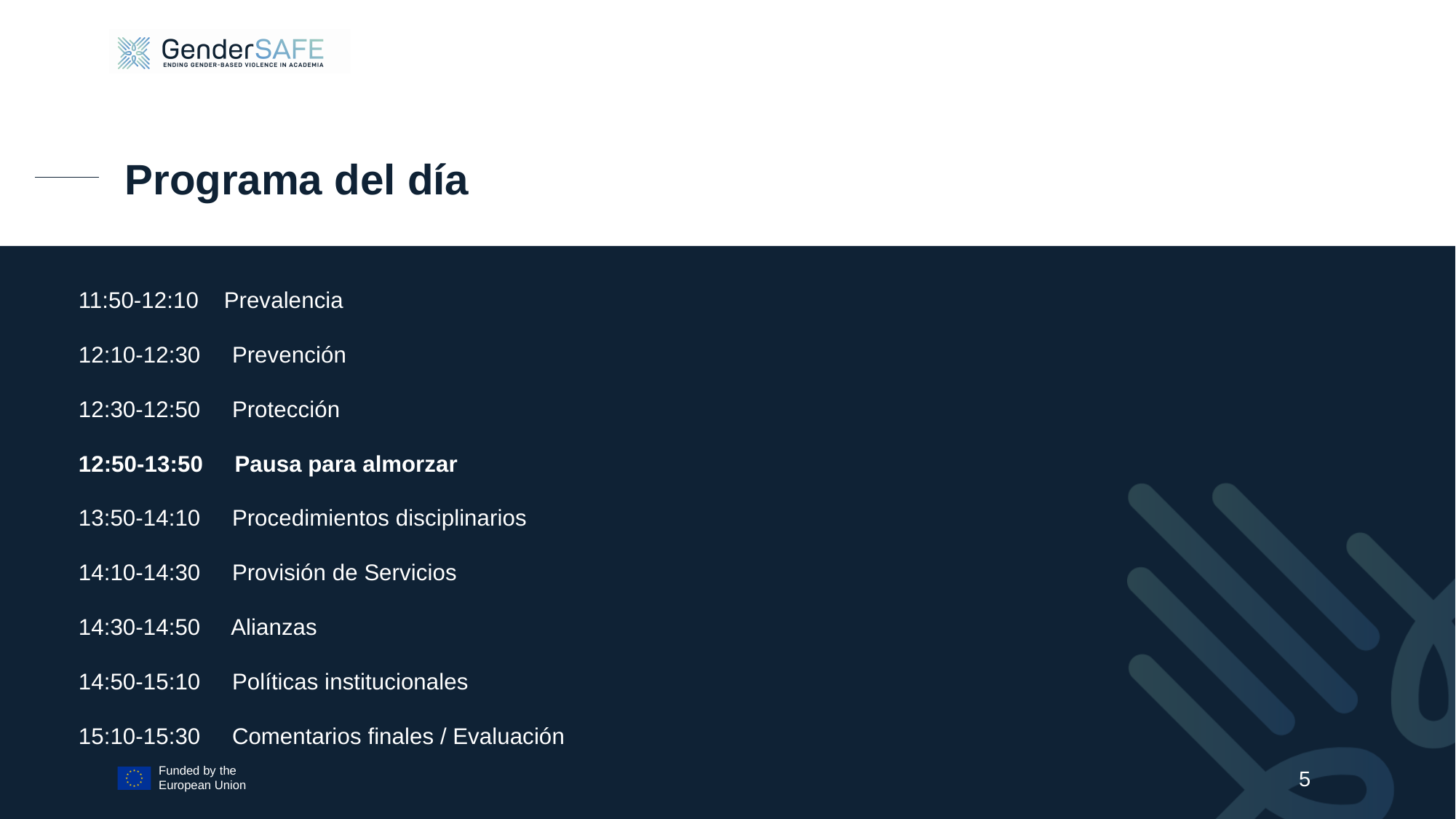

Programa del día
11:50-12:10    Prevalencia
12:10-12:30     Prevención
12:30-12:50     Protección
12:50-13:50     Pausa para almorzar
13:50-14:10     Procedimientos disciplinarios
14:10-14:30     Provisión de Servicios
14:30-14:50     Alianzas
14:50-15:10     Políticas institucionales
15:10-15:30     Comentarios finales / Evaluación